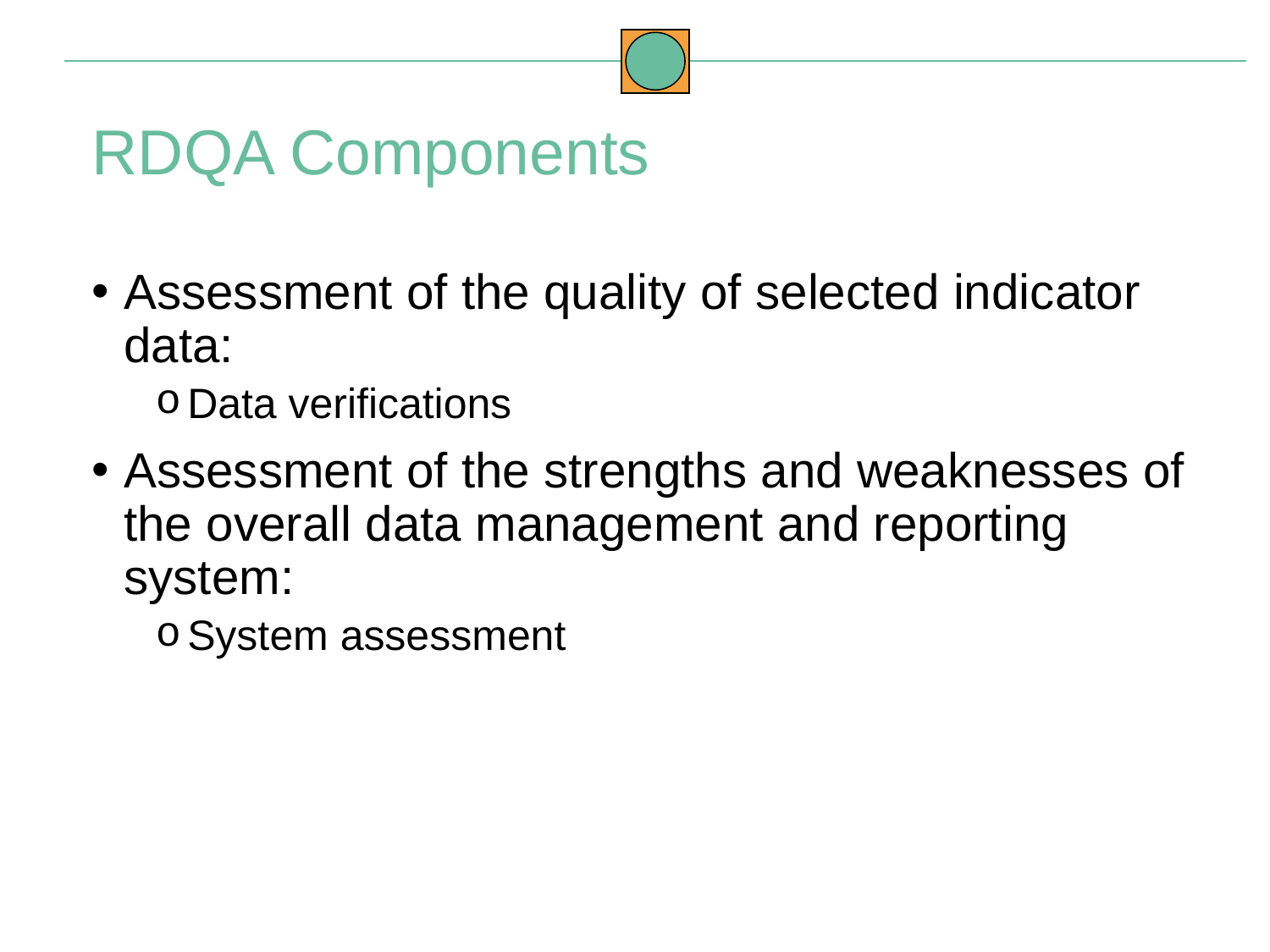

RDQA Components
Assessment of the quality of selected indicator data:
Data verifications
Assessment of the strengths and weaknesses of the overall data management and reporting system:
System assessment